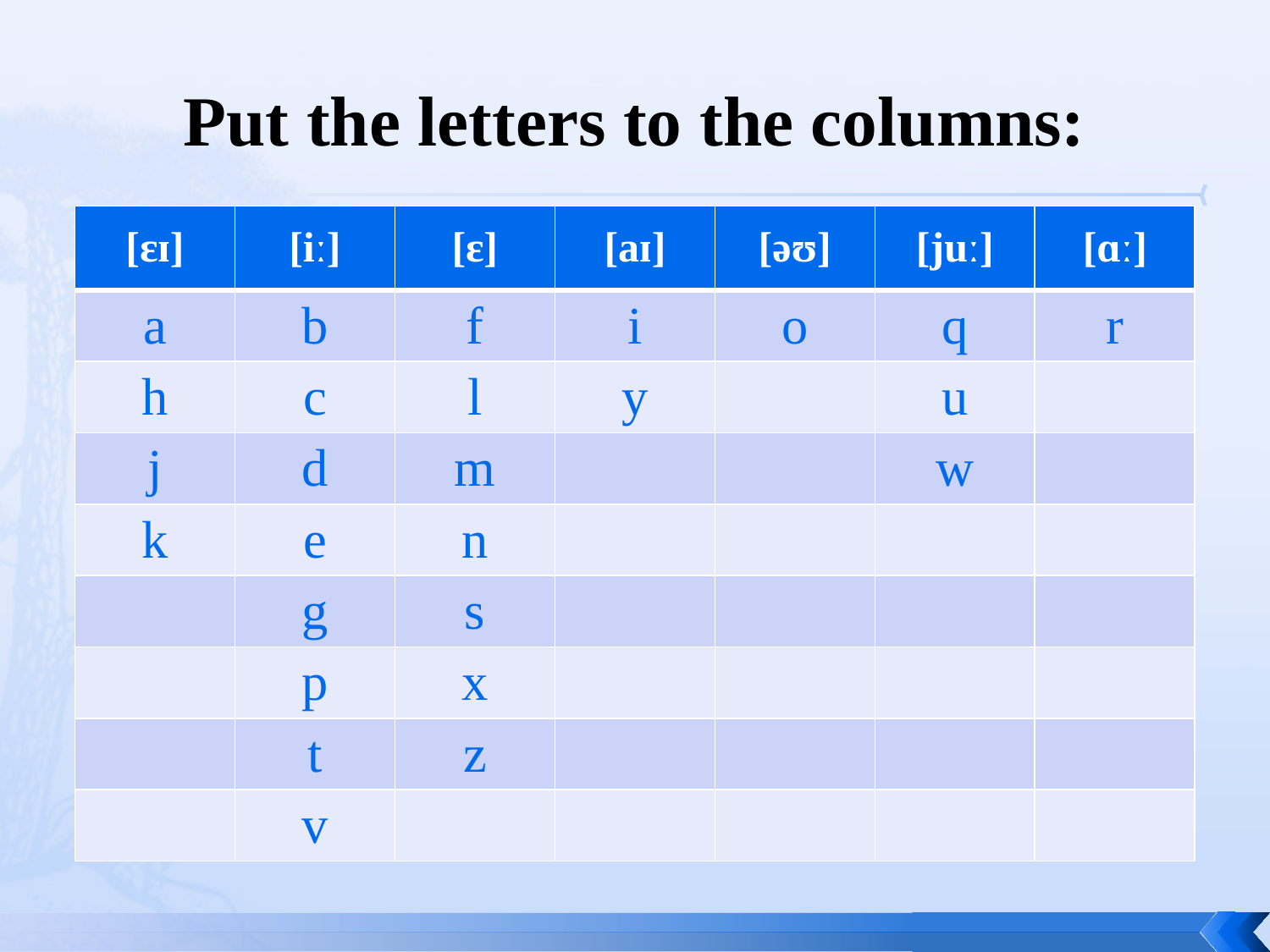

# Put the letters to the columns:
| [ɛɪ] | [iː] | [ɛ] | [aɪ] | [əʊ] | [juː] | [ɑː] |
| --- | --- | --- | --- | --- | --- | --- |
| a | b | f | i | o | q | r |
| h | c | l | y |  | u |  |
| j | d | m |  |  | w |  |
| k | e | n |  |  |  |  |
|  | g | s |  |  |  |  |
|  | p | x |  |  |  |  |
|  | t | z |  |  |  |  |
|  | v |  |  |  |  |  |